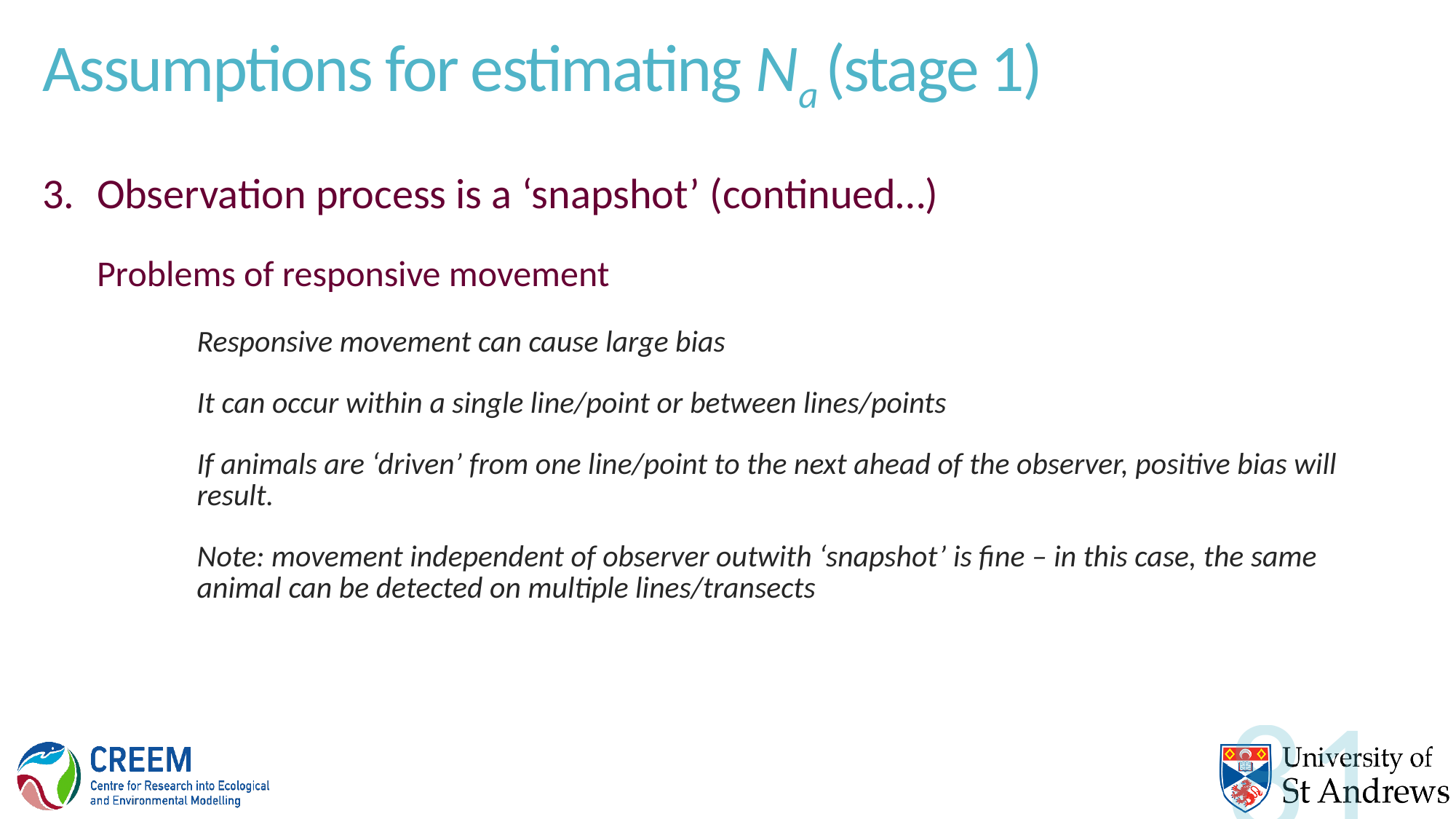

# Assumptions for estimating Na (stage 1)
Observation process is a ‘snapshot’ (continued…)
Problems of responsive movement
Responsive movement can cause large bias
It can occur within a single line/point or between lines/points
If animals are ‘driven’ from one line/point to the next ahead of the observer, positive bias will result.
Note: movement independent of observer outwith ‘snapshot’ is fine – in this case, the same animal can be detected on multiple lines/transects

81